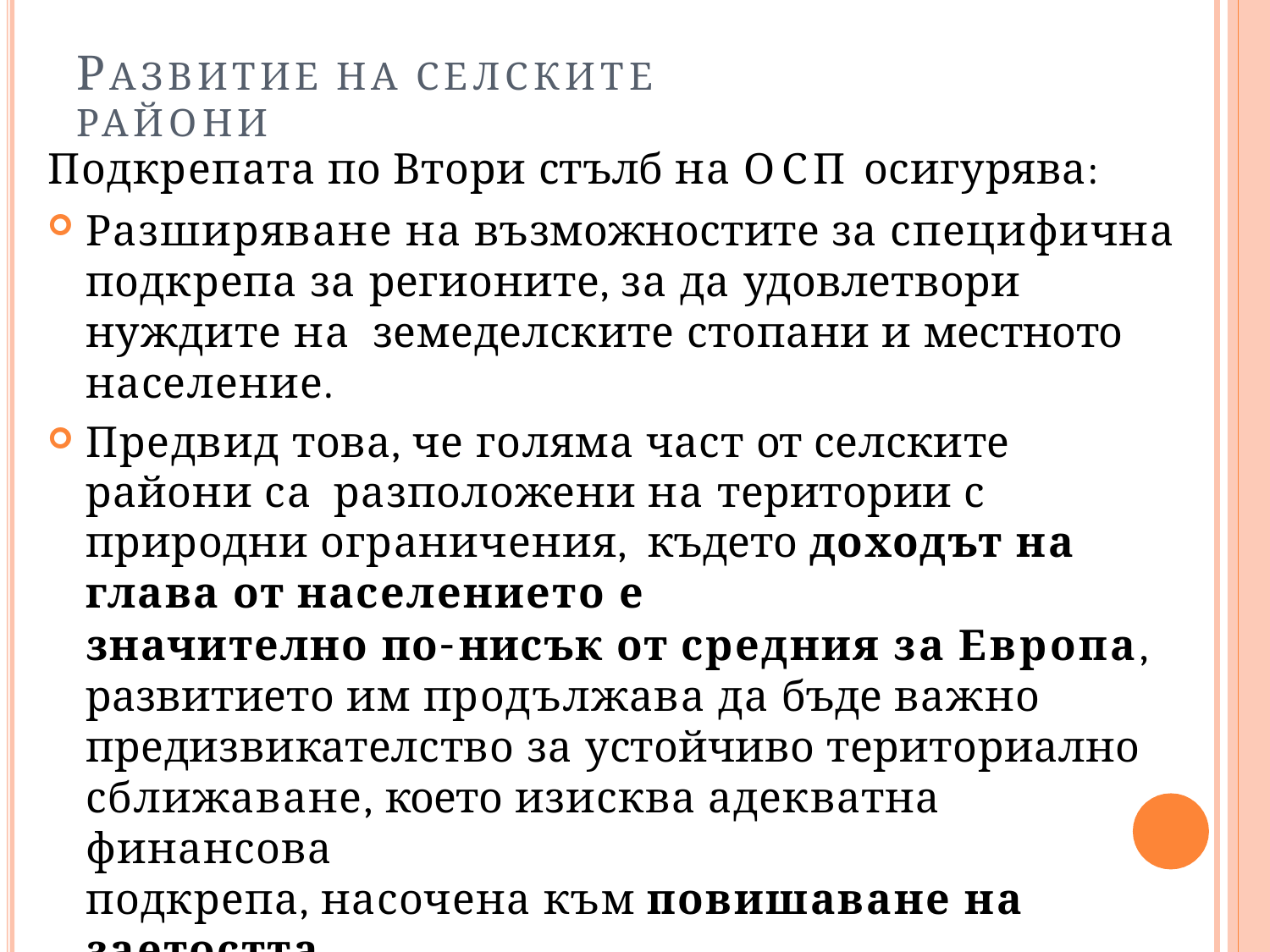

# РАЗВИТИЕ НА СЕЛСКИТЕ РАЙОНИ
Подкрепата по Втори стълб на ОСП осигурява:
Разширяване на възможностите за специфична
подкрепа за регионите, за да удовлетвори нуждите на  земеделските стопани и местното население.
Предвид това, че голяма част от селските райони са  разположени на територии с природни ограничения,  където доходът на глава от населението е
значително по-нисък от средния за Европа,
развитието им продължава да бъде важно
предизвикателство за устойчиво териториално
сближаване, което изисква адекватна финансова
подкрепа, насочена към повишаване на заетостта
и жизнения стандарт.